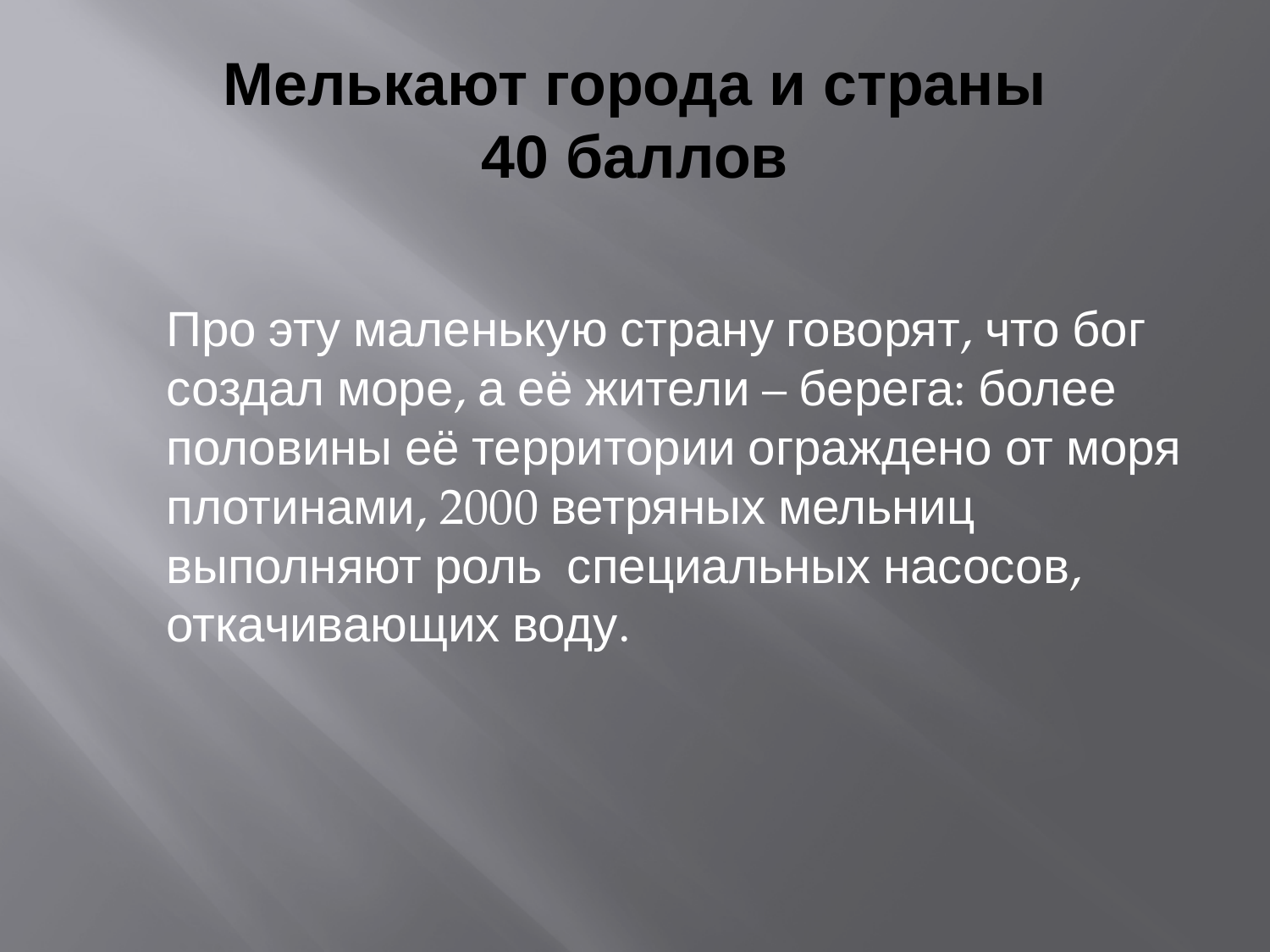

# Мелькают города и страны 40 баллов

	Про эту маленькую страну говорят, что бог создал море, а её жители – берега: более половины её территории ограждено от моря плотинами, 2000 ветряных мельниц выполняют роль  специальных насосов, откачивающих воду.